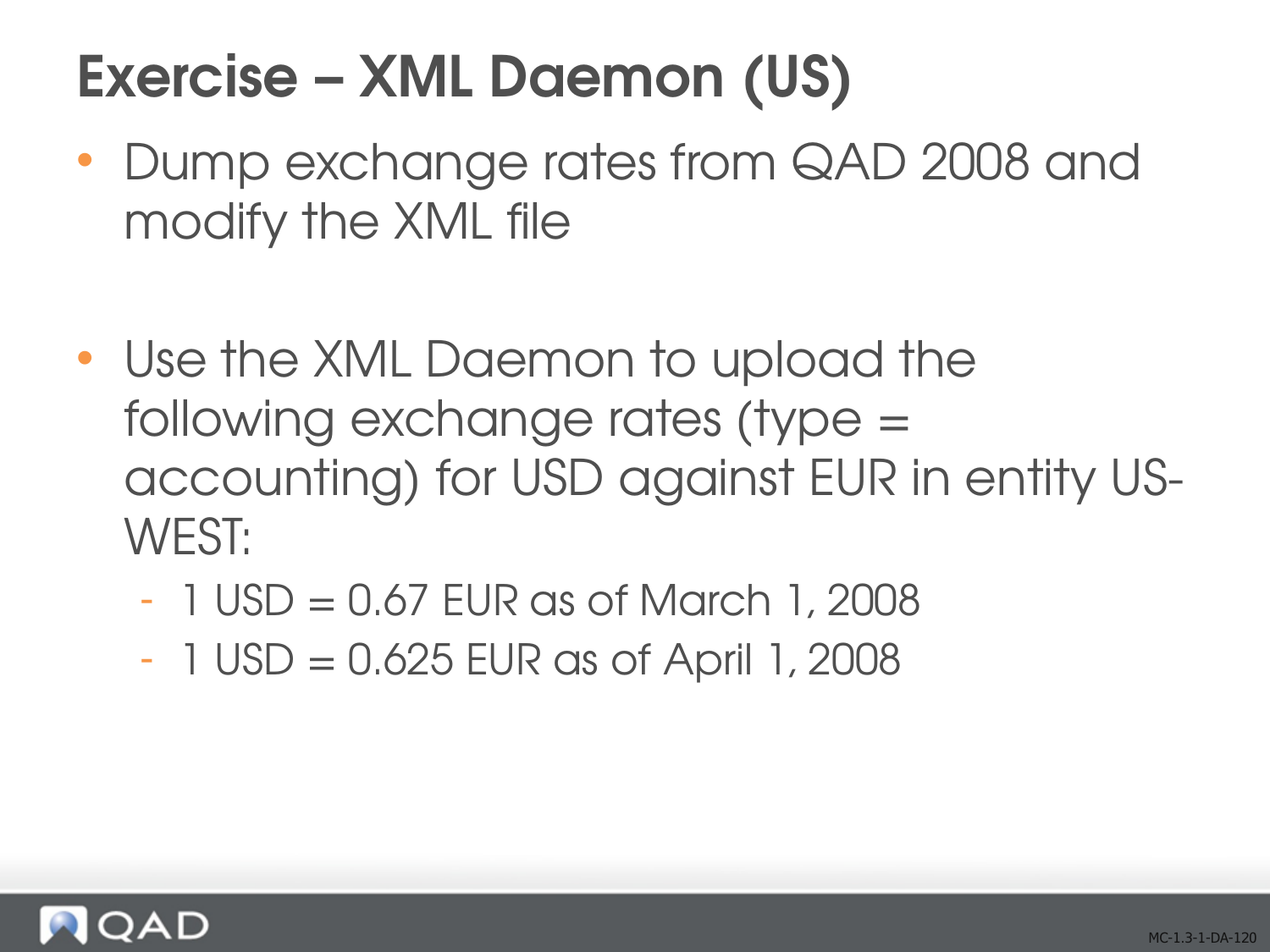

# Exercise – XML Daemon (US)
Dump exchange rates from QAD 2008 and modify the XML file

Use the XML Daemon to upload the following exchange rates (type = accounting) for USD against EUR in entity US-WEST:
1 USD = 0.67 EUR as of March 1, 2008
1 USD = 0.625 EUR as of April 1, 2008
MC-1.3-1-DA-120